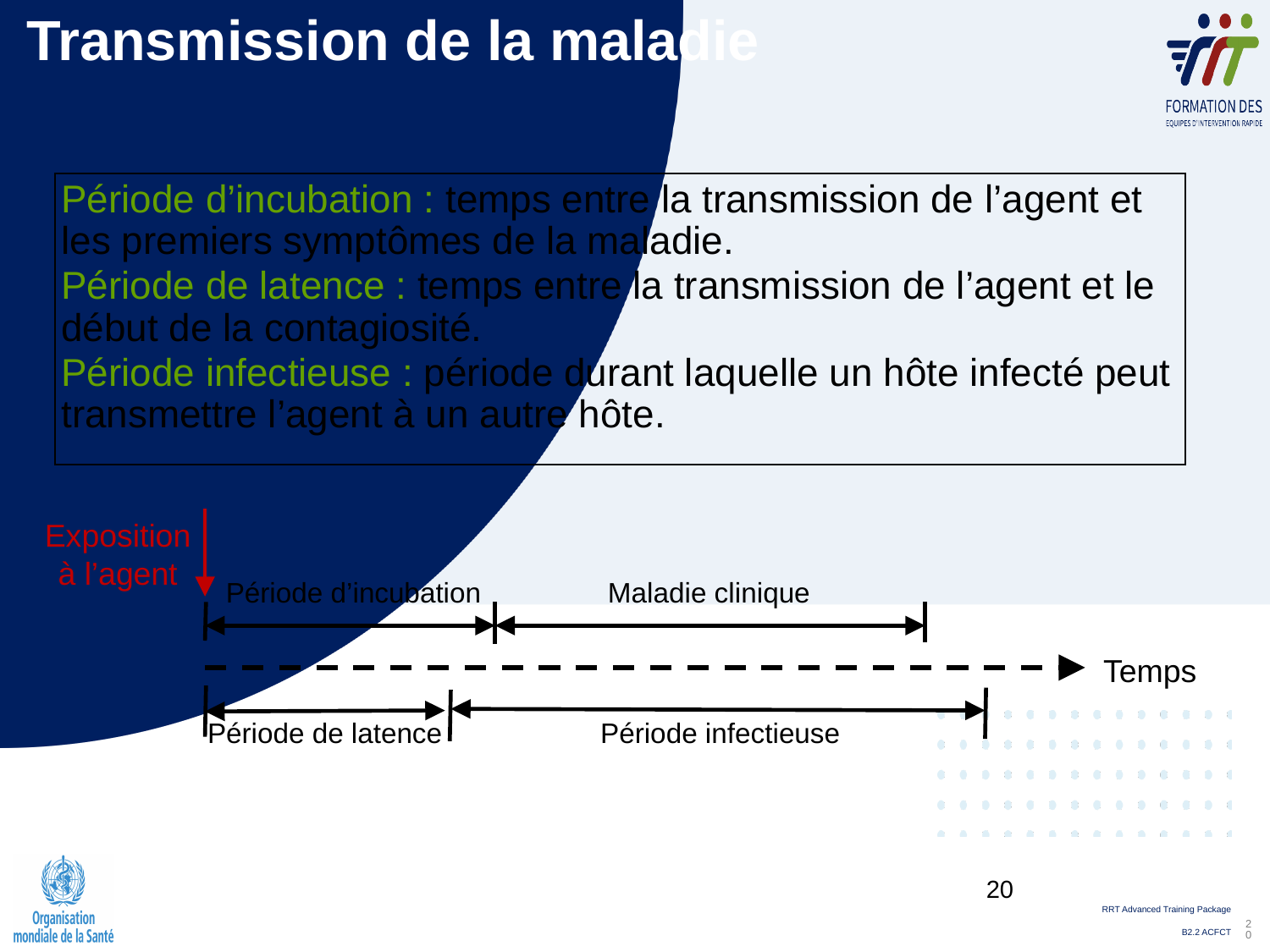

# Transmission de la maladie
Période d’incubation : temps entre la transmission de l’agent et les premiers symptômes de la maladie.
Période de latence : temps entre la transmission de l’agent et le début de la contagiosité.
Période infectieuse : période durant laquelle un hôte infecté peut transmettre l’agent à un autre hôte.

Exposition à l’agent
Période d’incubation
Maladie clinique
Temps
Période de latence
Période infectieuse
20